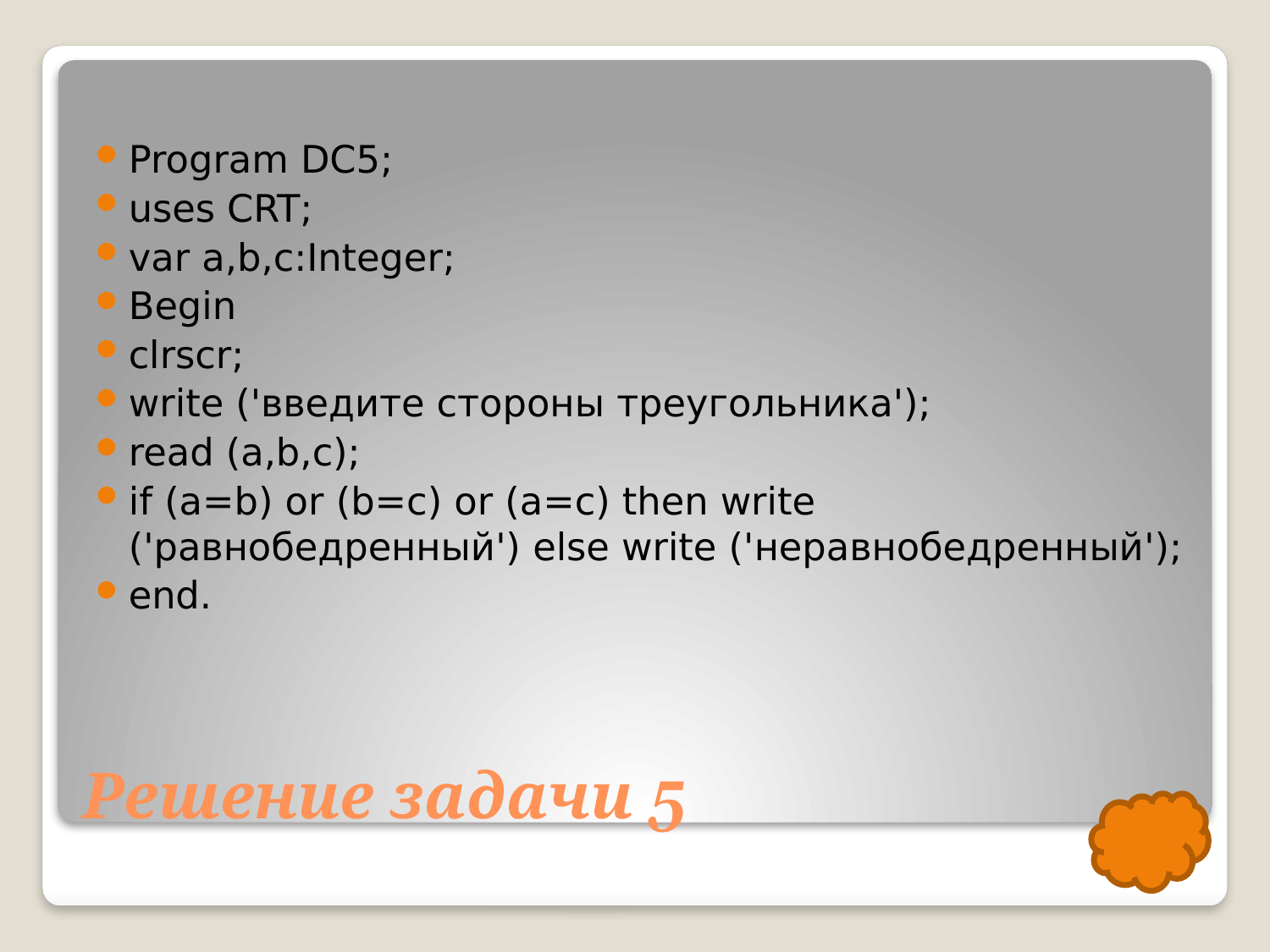

Program DC5;
uses CRT;
var a,b,c:Integer;
Begin
clrscr;
write ('введите стороны треугольника');
read (a,b,c);
if (a=b) or (b=c) or (a=c) then write ('равнобедренный') else write ('неравнобедренный');
end.

# Решение задачи 5